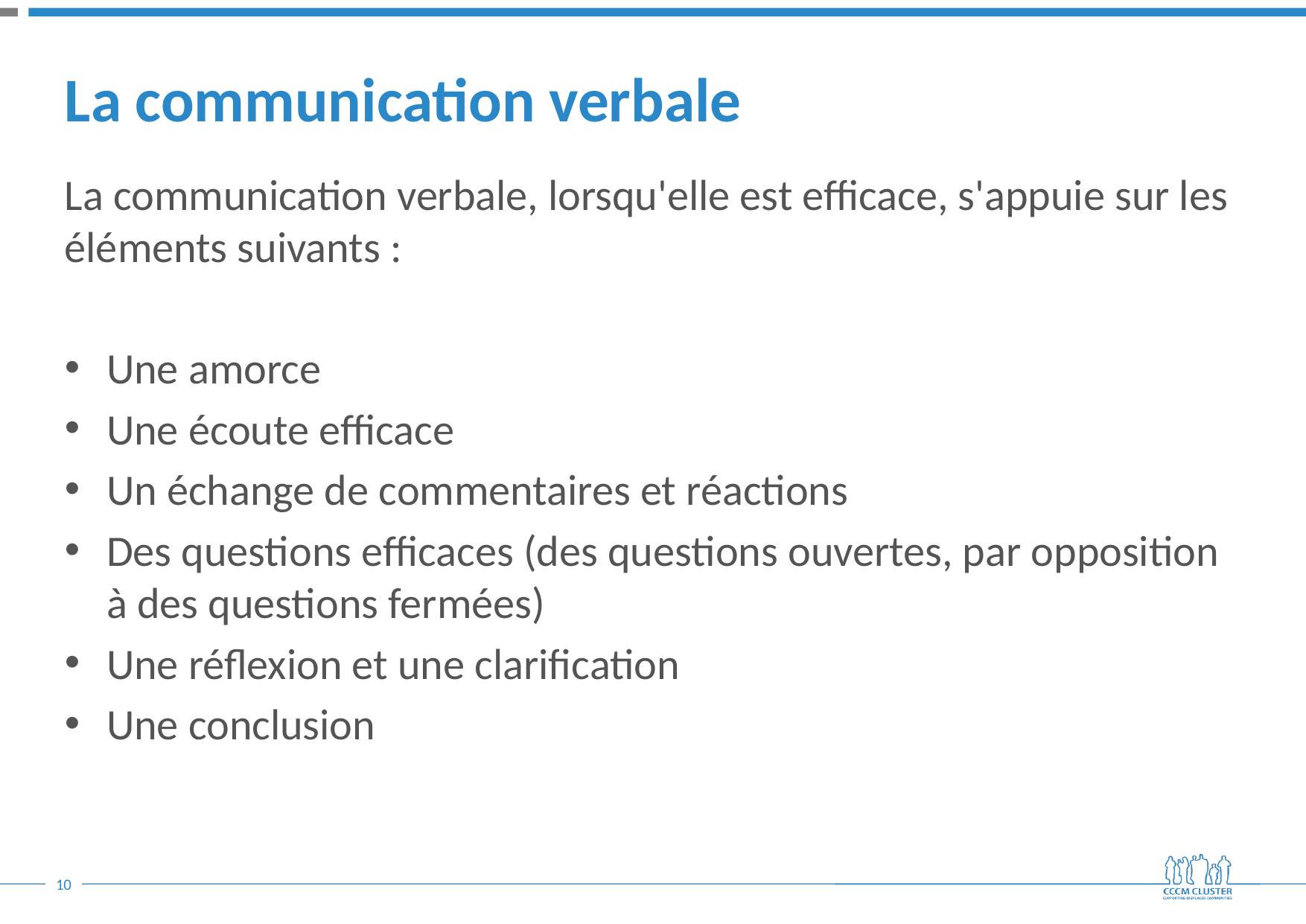

# La communication verbale
La communication verbale, lorsqu'elle est efficace, s'appuie sur les éléments suivants :

Une amorce
Une écoute efficace
Un échange de commentaires et réactions
Des questions efficaces (des questions ouvertes, par opposition à des questions fermées)
Une réflexion et une clarification
Une conclusion